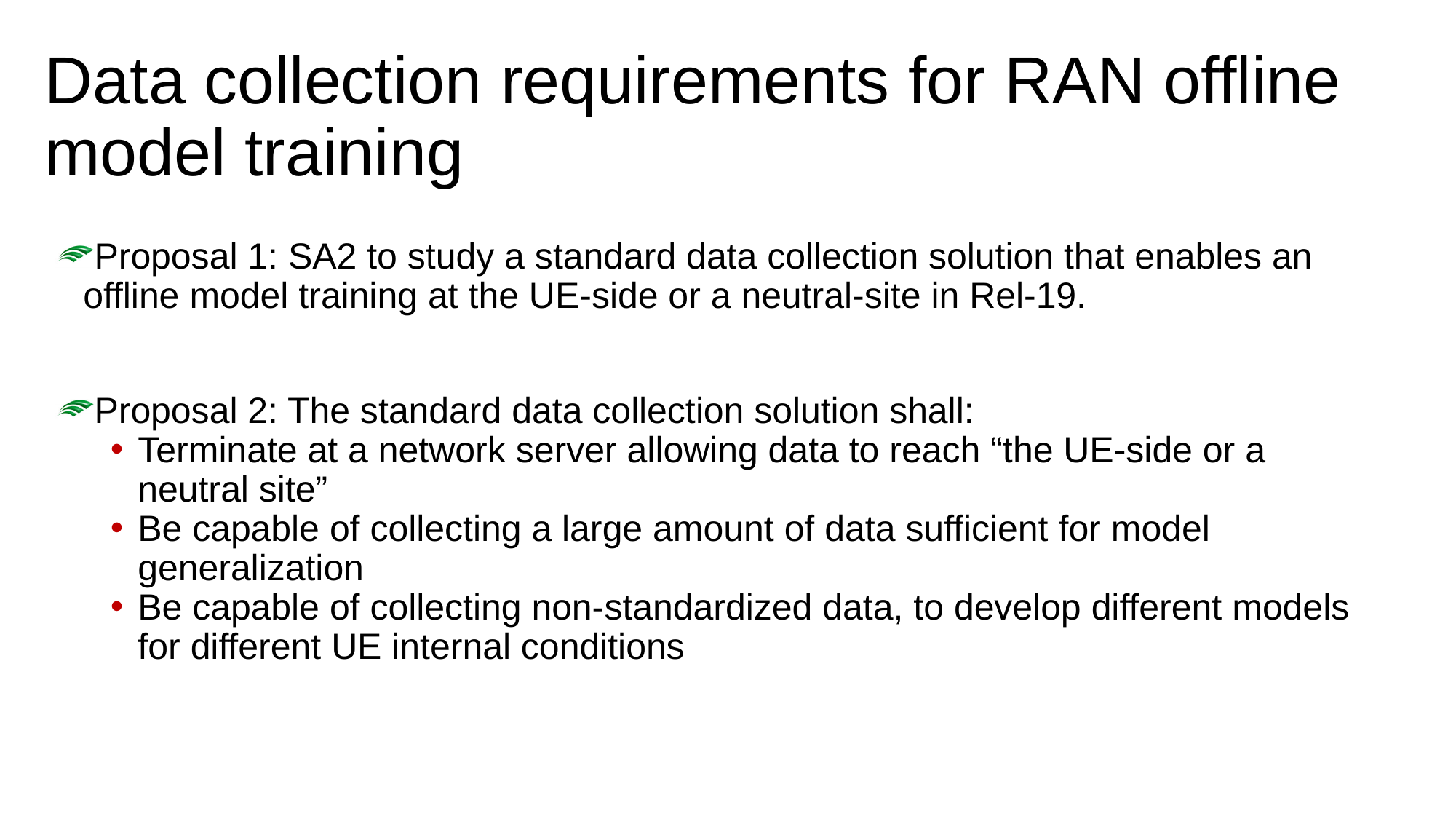

# Data collection requirements for RAN offline model training

Proposal 1: SA2 to study a standard data collection solution that enables an offline model training at the UE-side or a neutral-site in Rel-19.

Proposal 2: The standard data collection solution shall:
Terminate at a network server allowing data to reach “the UE-side or a neutral site”
Be capable of collecting a large amount of data sufficient for model generalization
Be capable of collecting non-standardized data, to develop different models for different UE internal conditions